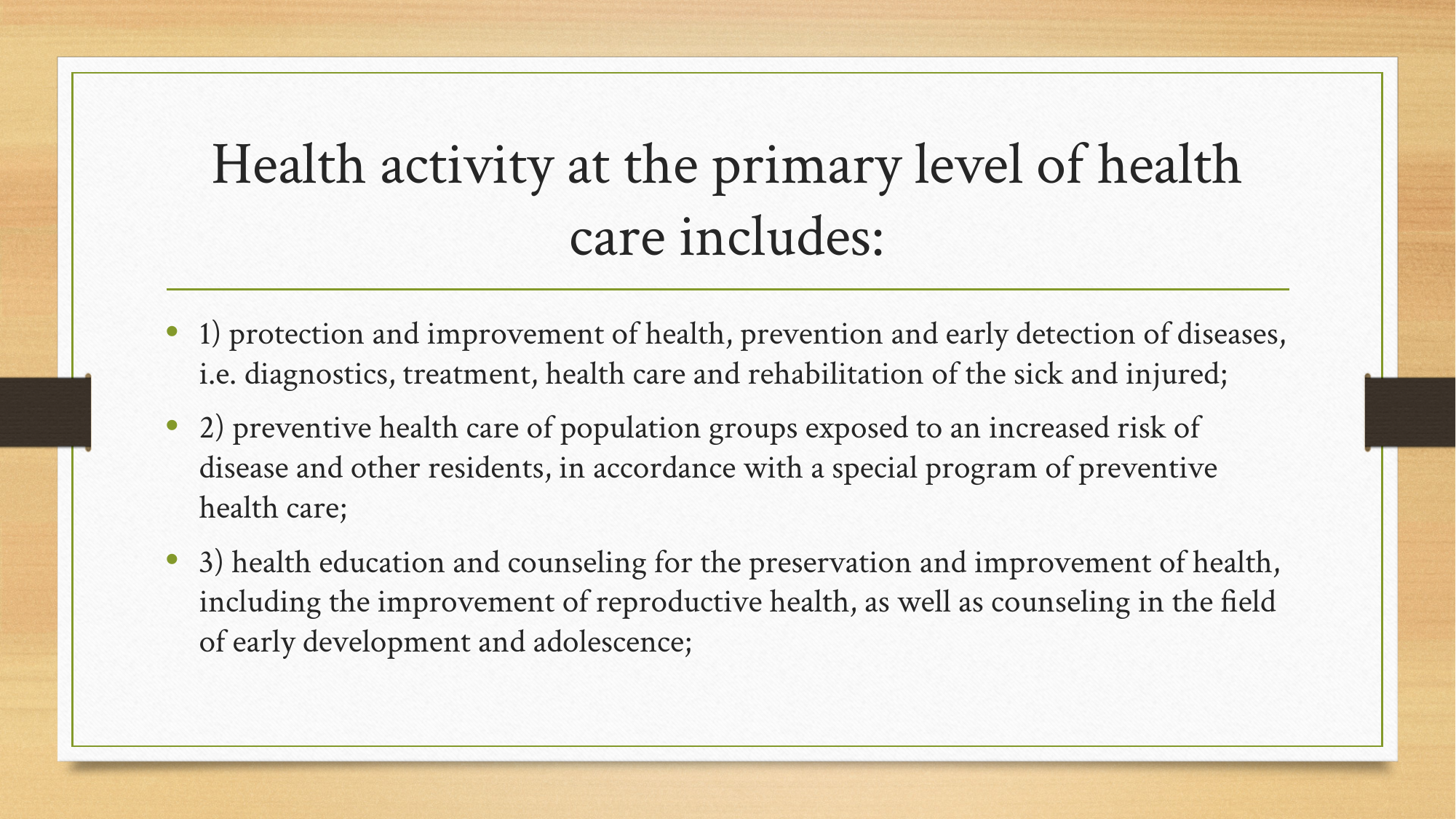

# Health activity at the primary level of health care includes:
1) protection and improvement of health, prevention and early detection of diseases, i.e. diagnostics, treatment, health care and rehabilitation of the sick and injured;
2) preventive health care of population groups exposed to an increased risk of disease and other residents, in accordance with a special program of preventive health care;
3) health education and counseling for the preservation and improvement of health, including the improvement of reproductive health, as well as counseling in the field of early development and adolescence;